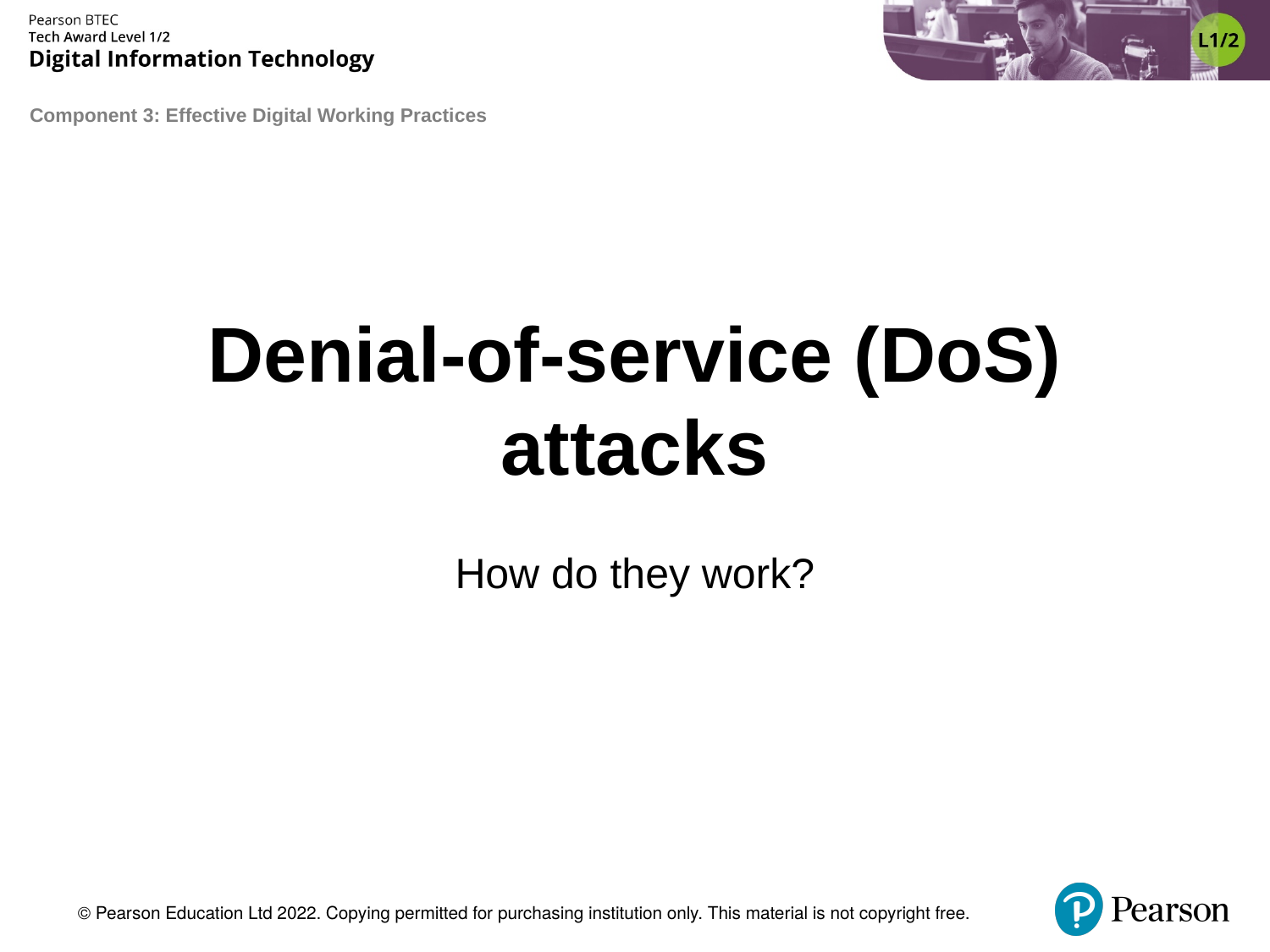

# Denial-of-service (DoS) attacks
How do they work?
© Pearson Education Ltd 2022. Copying permitted for purchasing institution only. This material is not copyright free.